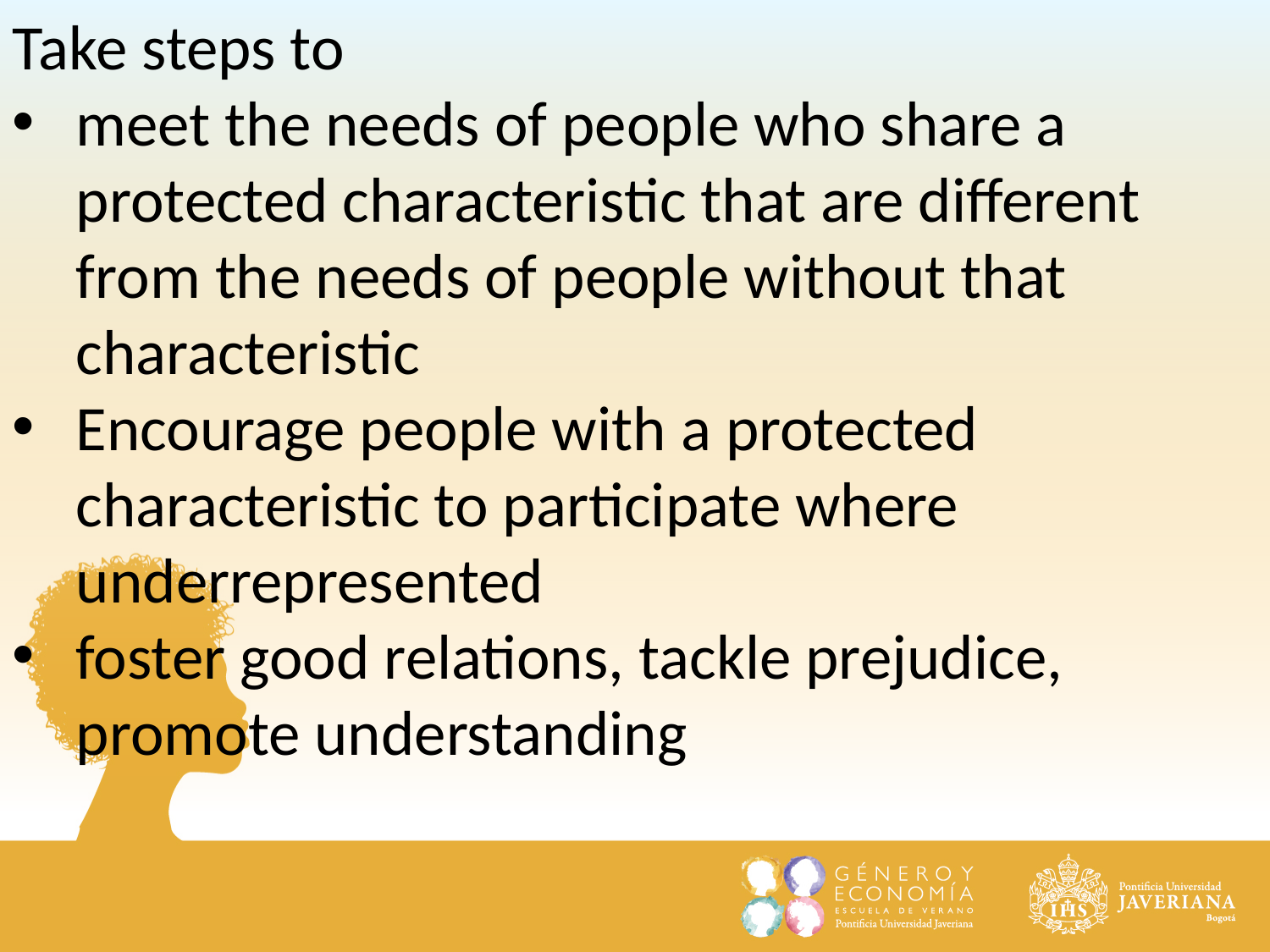

Take steps to
meet the needs of people who share a protected characteristic that are different from the needs of people without that characteristic
Encourage people with a protected characteristic to participate where underrepresented
foster good relations, tackle prejudice, promote understanding